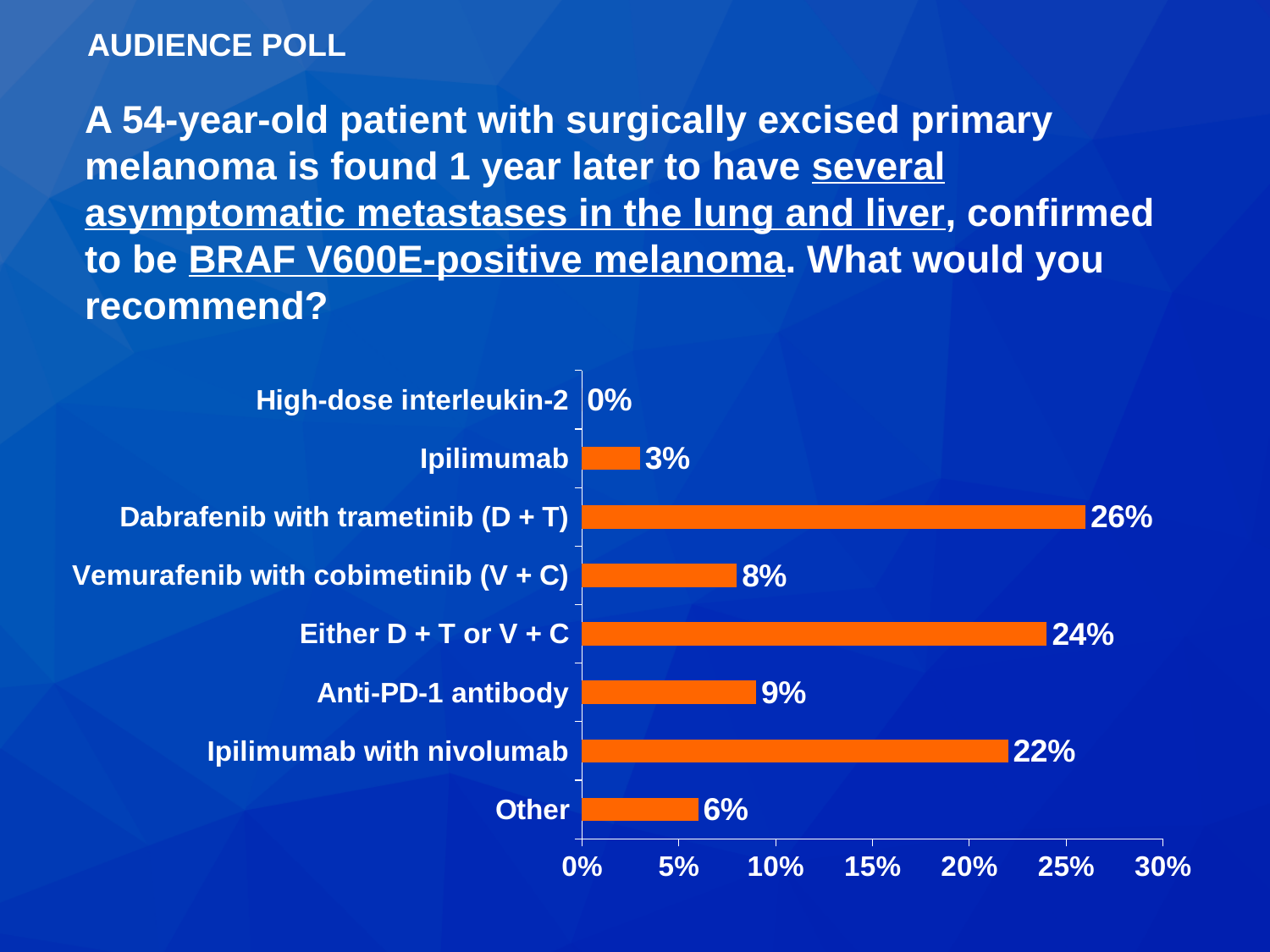

AUDIENCE POLL
A 54-year-old patient with surgically excised primary melanoma is found 1 year later to have several asymptomatic metastases in the lung and liver, confirmed to be BRAF V600E-positive melanoma. What would you recommend?

### Chart

| Category | Series 1 |
|---|---|
| Other | 0.06 |
| Ipilimumab with nivolumab | 0.22 |
| Anti-PD-1 antibody | 0.09 |
| Either D + T or V + C | 0.24 |
| Vemurafenib with cobimetinib (V + C) | 0.08 |
| Dabrafenib with trametinib (D + T) | 0.26 |
| Ipilimumab | 0.03 |
| High-dose interleukin-2 | 0.0 |